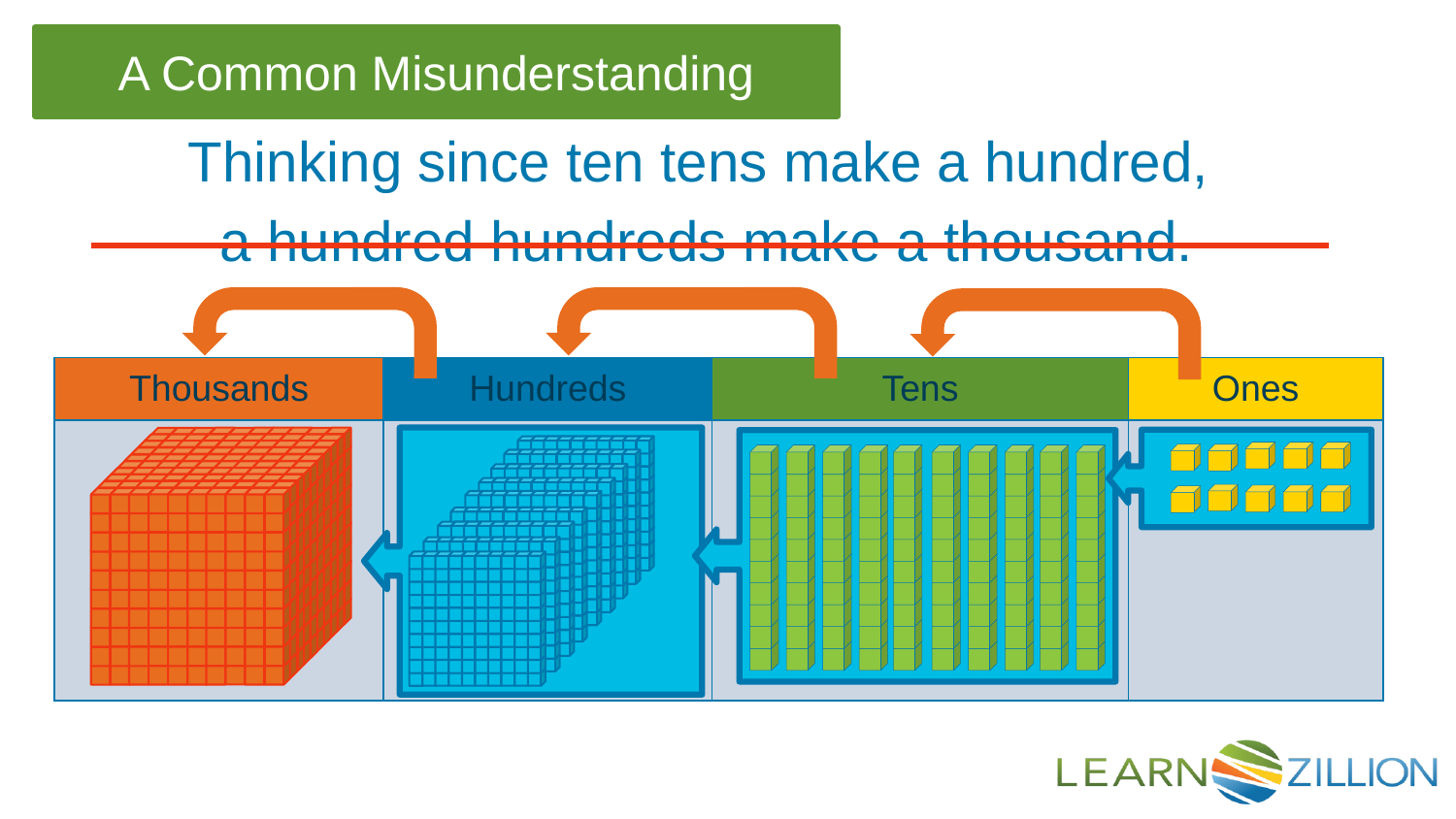

Thinking since ten tens make a hundred,
a hundred hundreds make a thousand.

| Thousands | Hundreds | Tens | Ones |
| --- | --- | --- | --- |
|  |  |  |  |